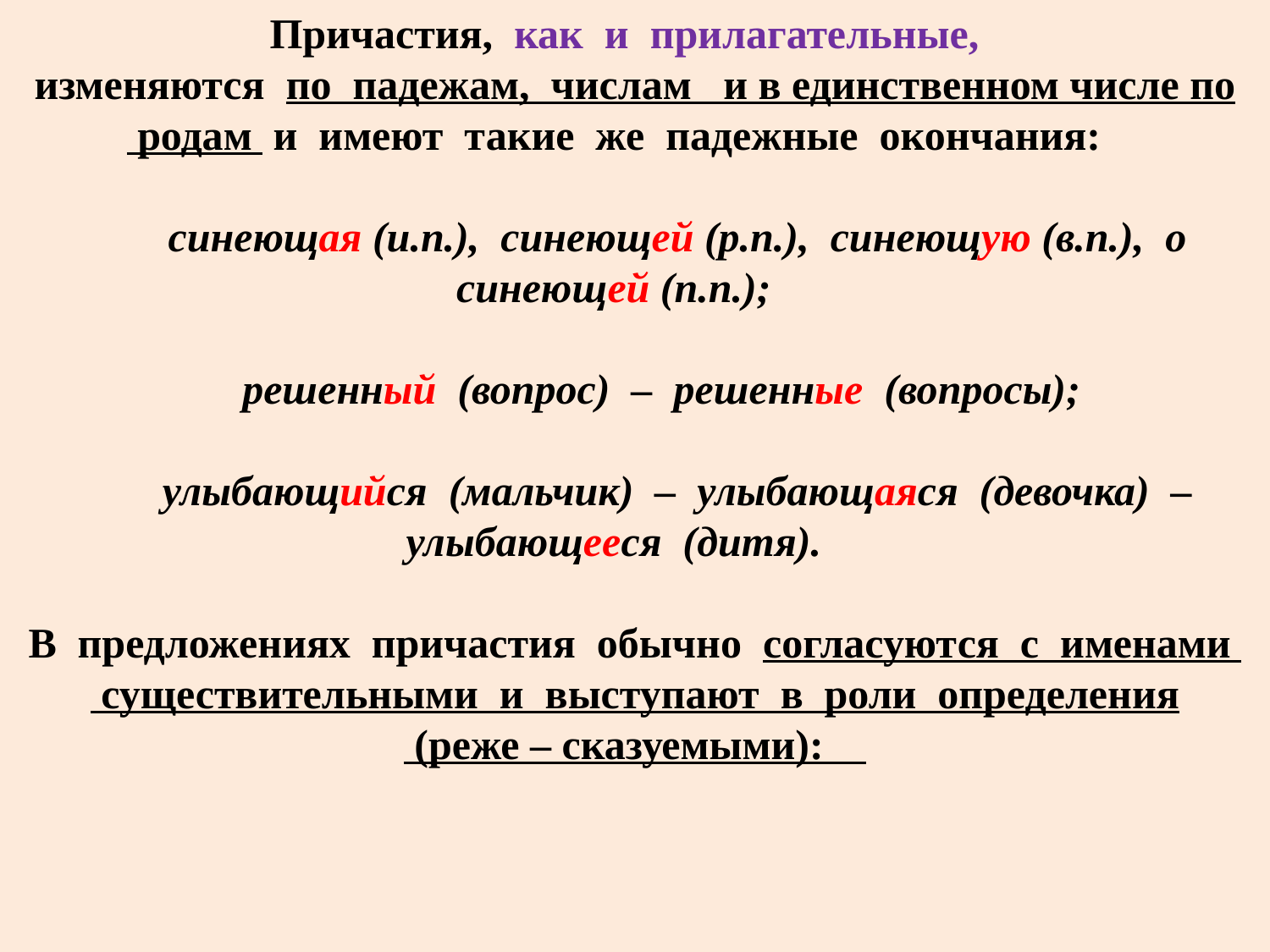

Причастия,  как  и  прилагательные,
изменяются  по  падежам,  числам   и в единственном числе по
 родам  и  имеют  такие  же  падежные  окончания:    
         синеющая (и.п.),  синеющей (р.п.),  синеющую (в.п.),  о  синеющей (п.п.);    
         решенный  (вопрос)  –  решенные  (вопросы);    
         улыбающийся  (мальчик)  –  улыбающаяся  (девочка)  –  улыбающееся  (дитя).    
В  предложениях  причастия  обычно  согласуются  с  именами   существительными  и  выступают  в  роли  определения
 (реже – сказуемыми):